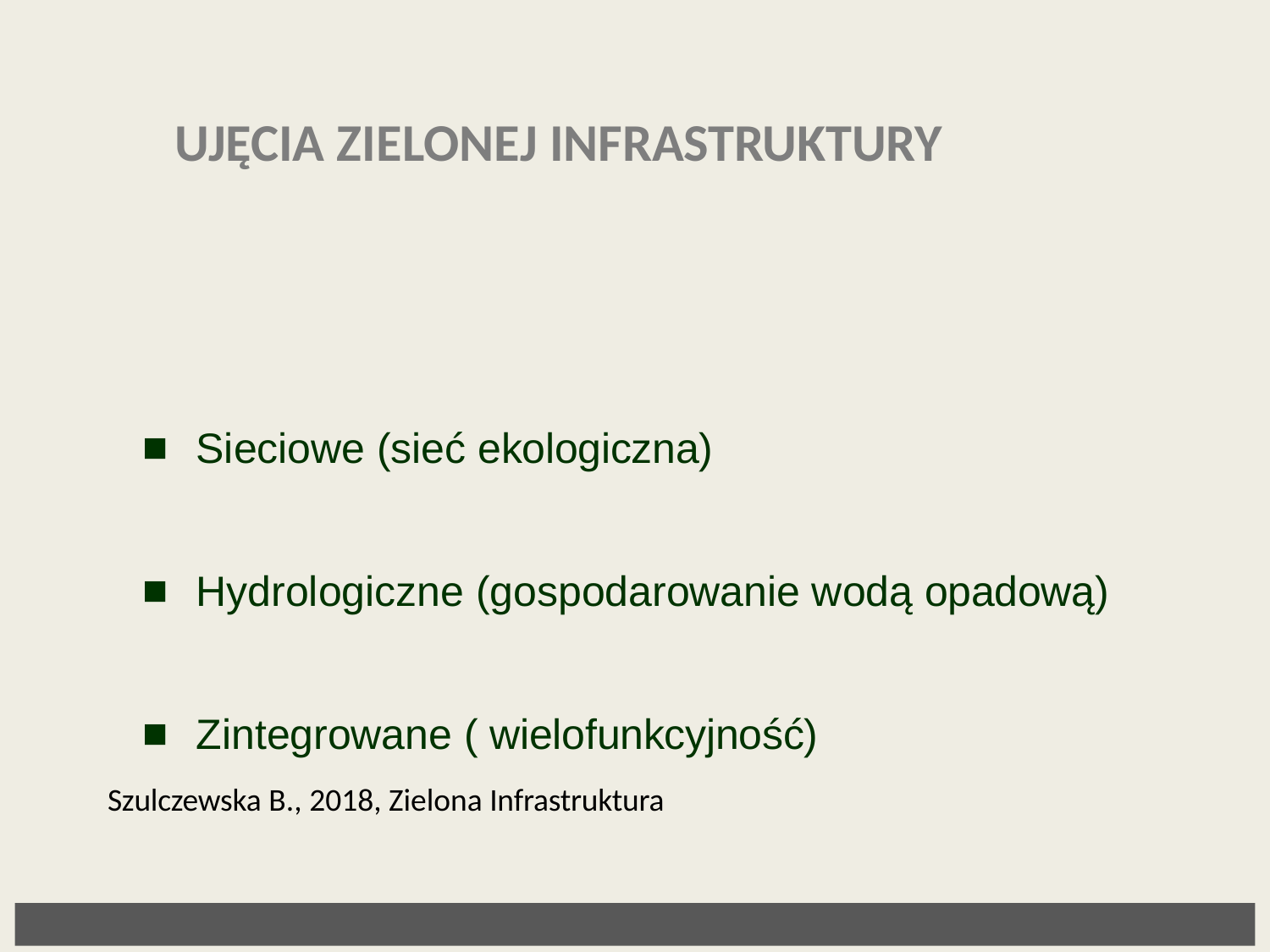

# UJĘCIA ZIELONEJ INFRASTRUKTURY
Sieciowe (sieć ekologiczna)
Hydrologiczne (gospodarowanie wodą opadową)
Zintegrowane ( wielofunkcyjność)
Szulczewska B., 2018, Zielona Infrastruktura